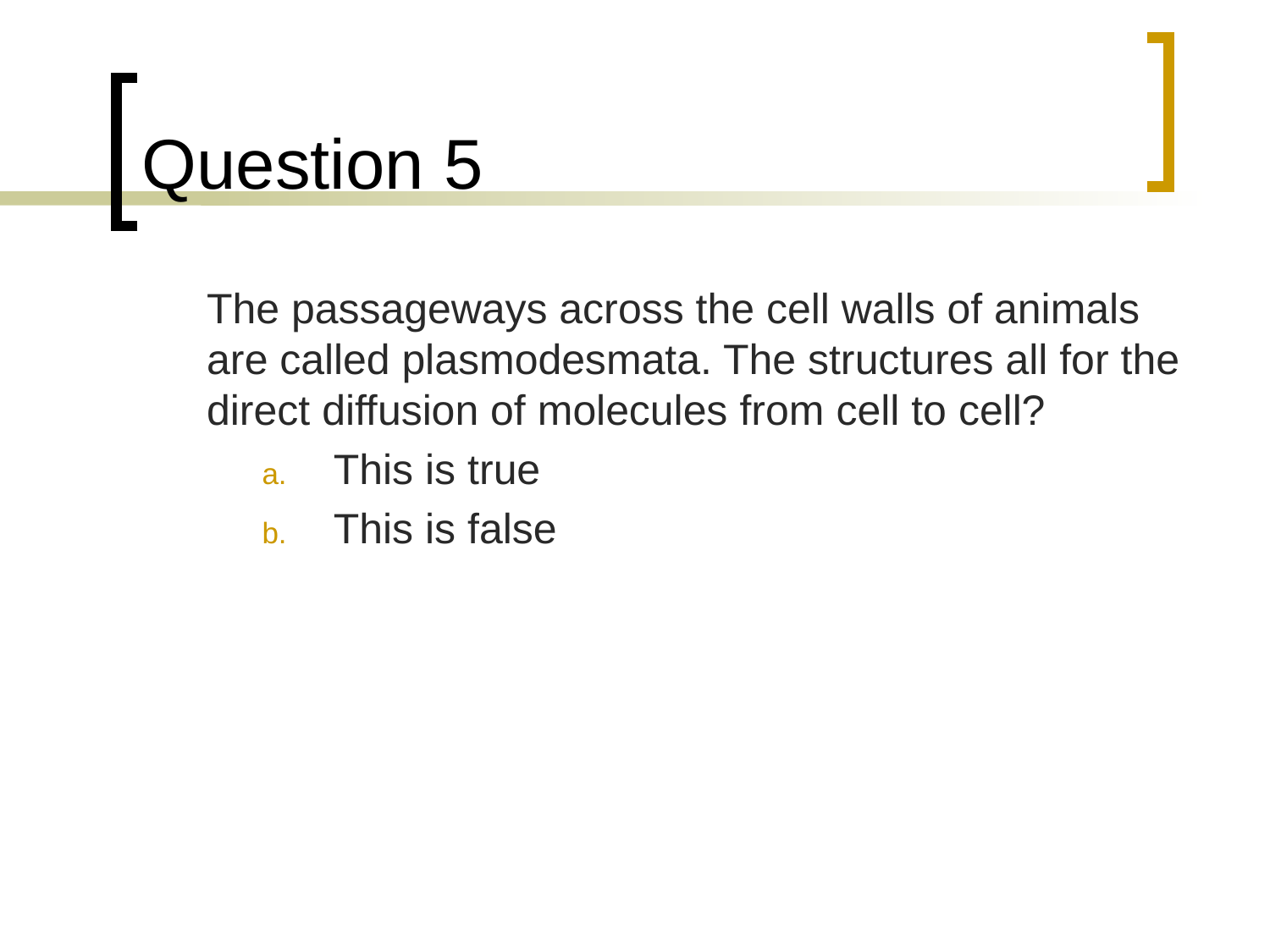

# Question 5
	The passageways across the cell walls of animals are called plasmodesmata. The structures all for the direct diffusion of molecules from cell to cell?
This is true
This is false